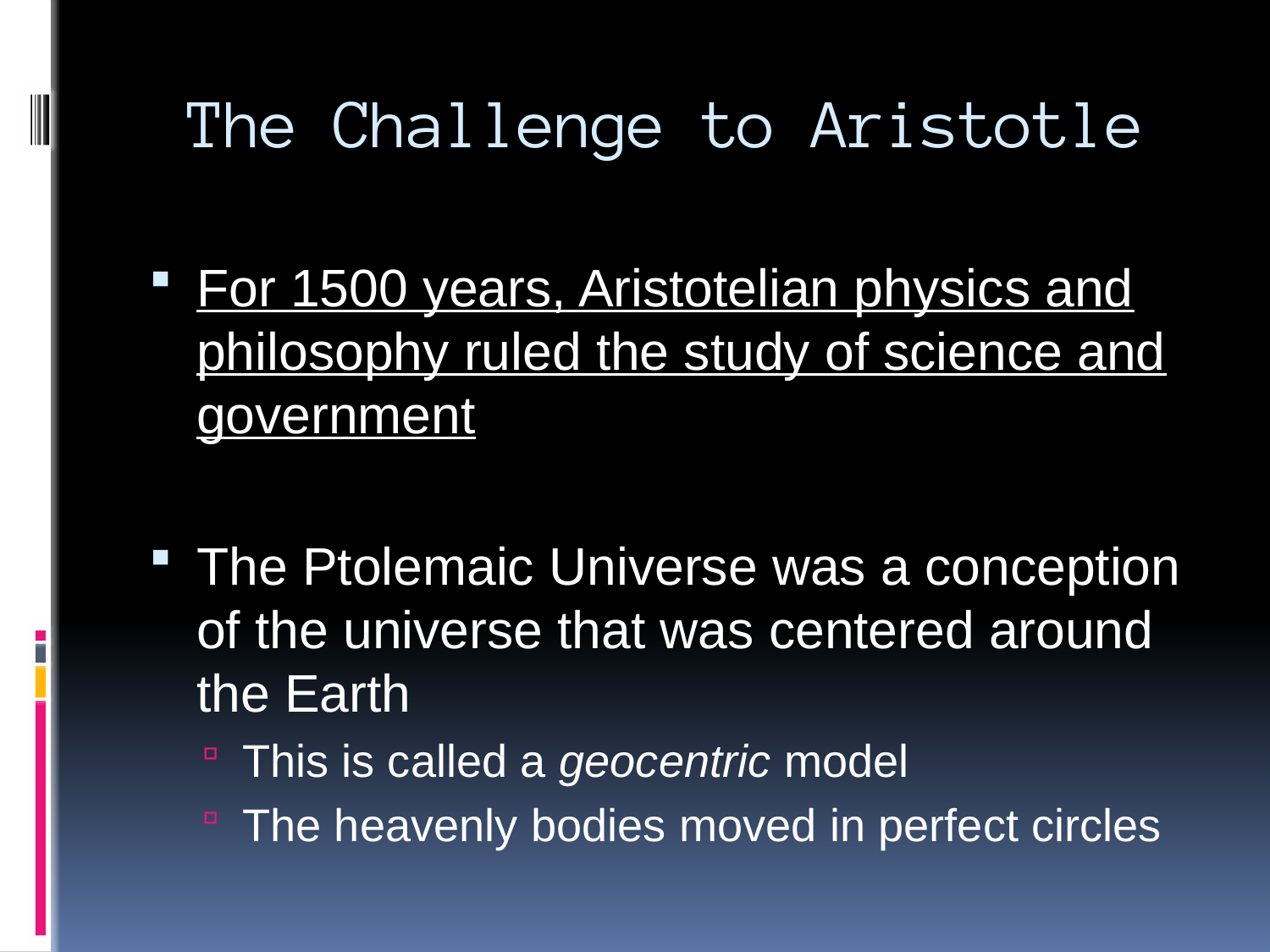

# The Challenge to Aristotle
For 1500 years, Aristotelian physics and philosophy ruled the study of science and government

The Ptolemaic Universe was a conception of the universe that was centered around the Earth
This is called a geocentric model
The heavenly bodies moved in perfect circles